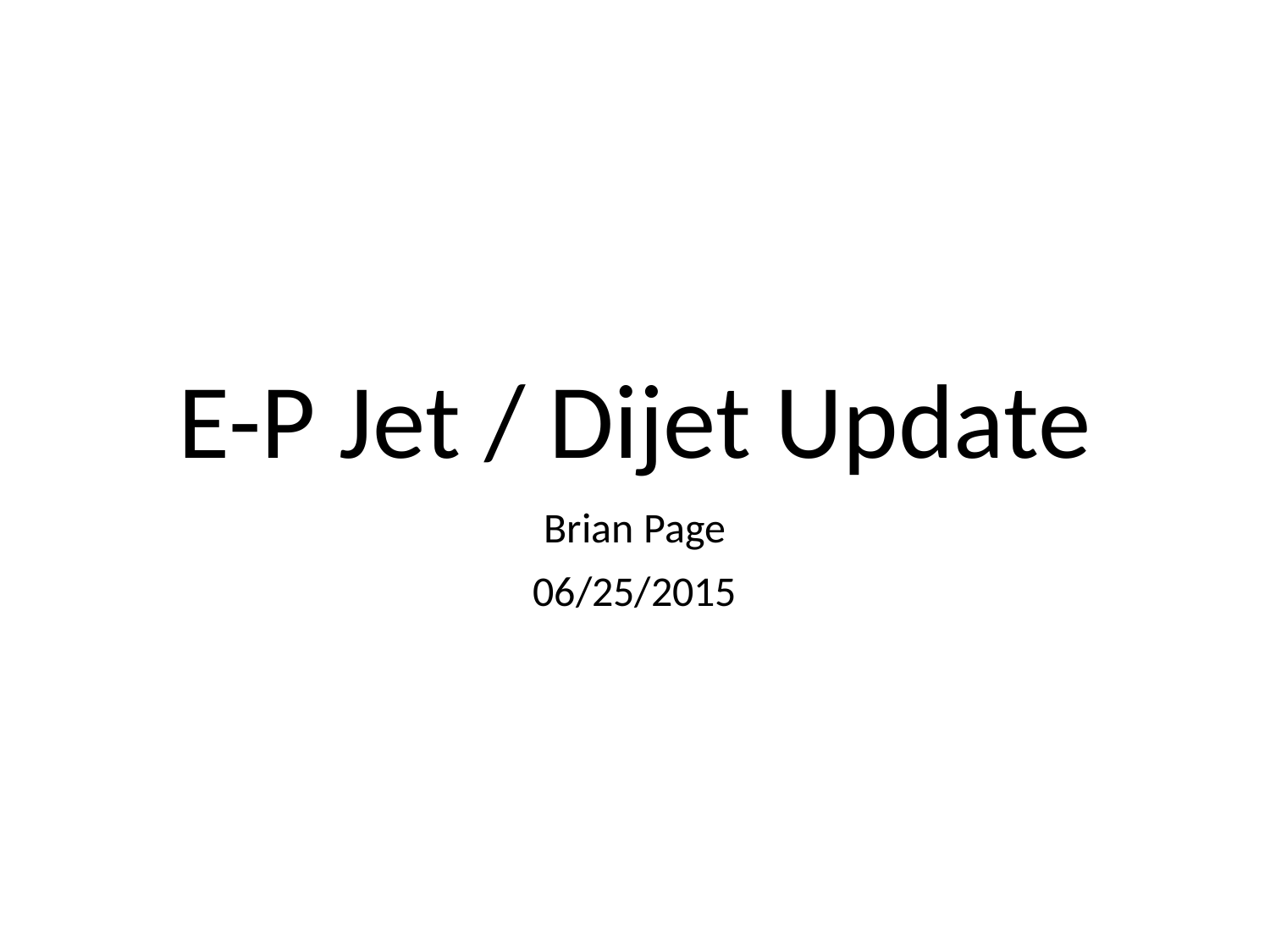

# E-P Jet / Dijet Update
Brian Page
06/25/2015